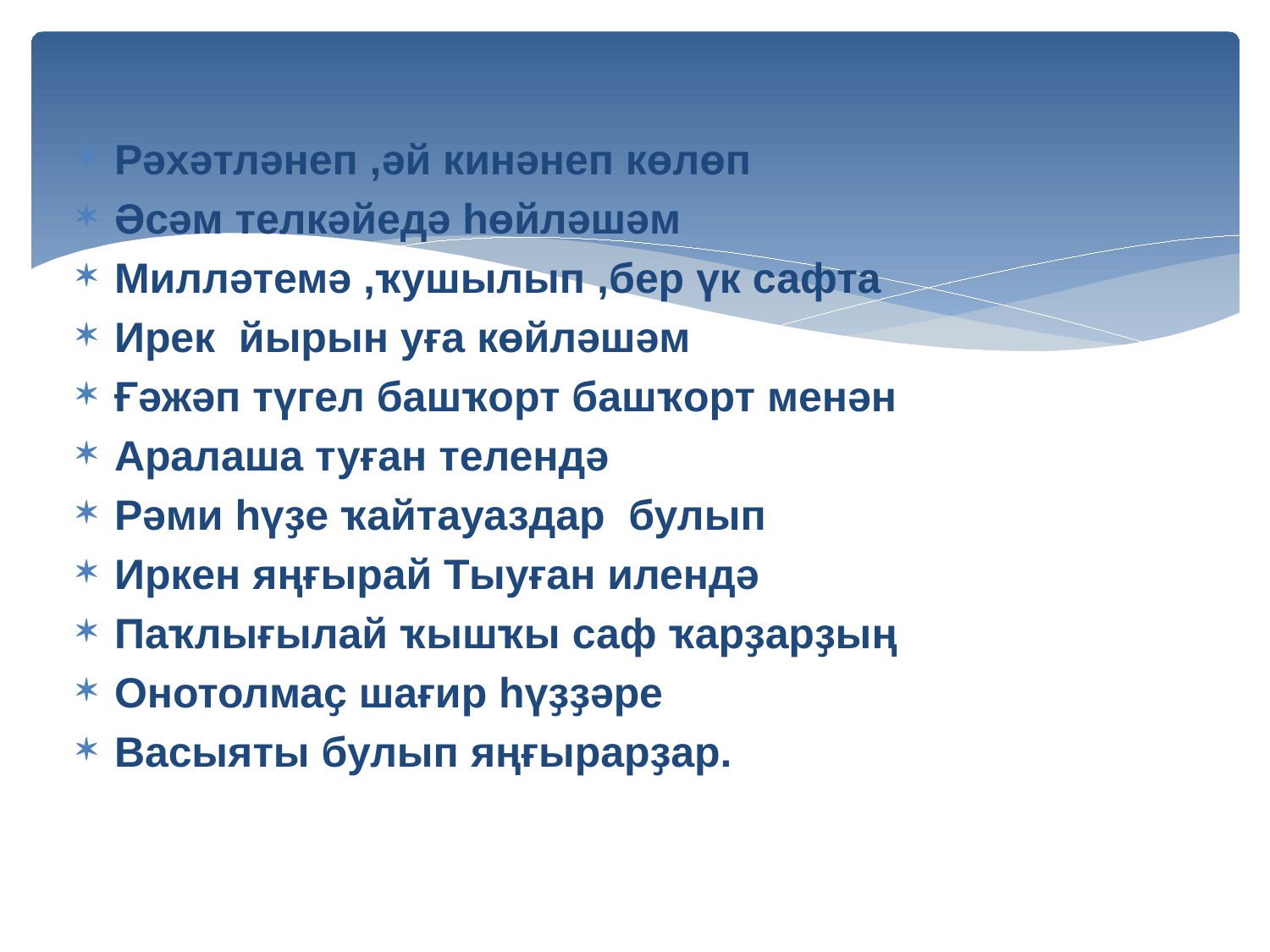

#
Рәхәтләнеп ,әй кинәнеп көлөп
Әсәм телкәйедә һөйләшәм
Милләтемә ,ҡушылып ,бер үк сафта
Ирек  йырын уға көйләшәм
Ғәжәп түгел башҡорт башҡорт менән
Аралаша туған телендә
Рәми һүҙе ҡайтауаздар  булып
Иркен яңғырай Тыуған илендә
Паҡлығылай ҡышҡы саф ҡарҙарҙың
Онотолмаҫ шағир һүҙҙәре
Васыяты булып яңғырарҙар.